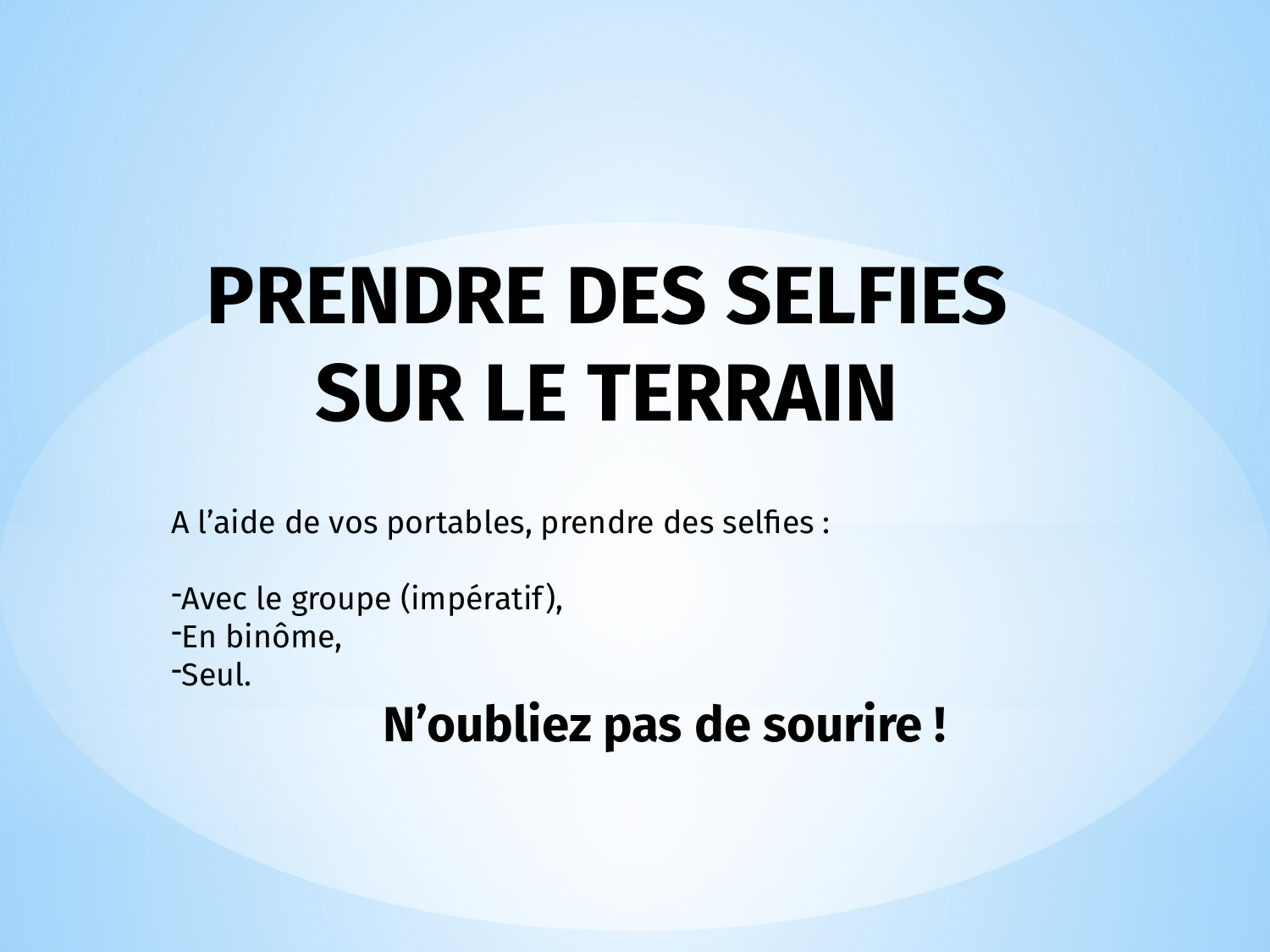

# PRENDRE DES SELFIES SUR LE TERRAIN
A l’aide de vos portables, prendre des selfies :

Avec le groupe (impératif),
En binôme,
Seul.
N’oubliez pas de sourire !